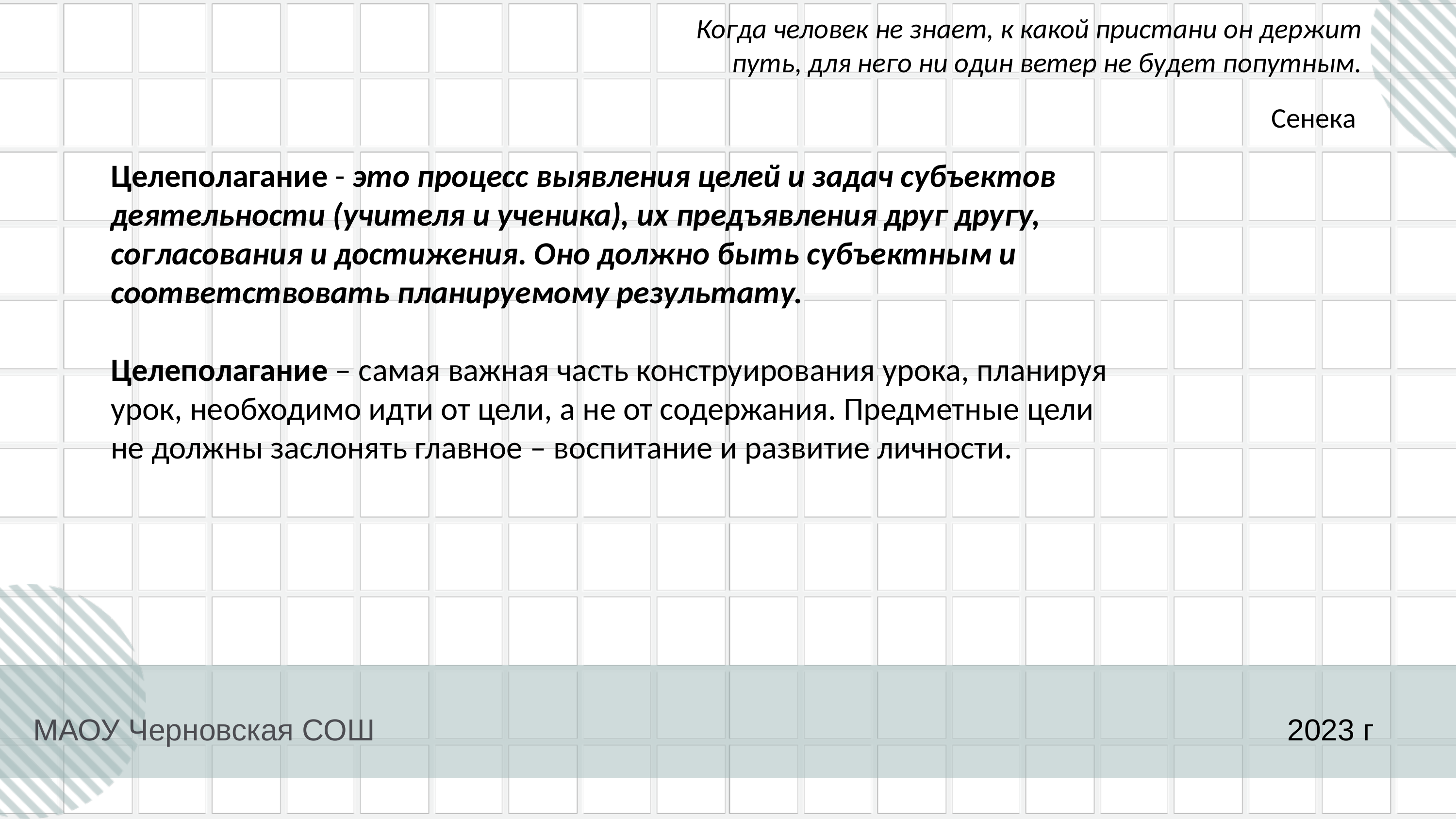

Когда человек не знает, к какой пристани он держит путь, для него ни один ветер не будет попутным.
Сенека
Целеполагание - это процесс выявления целей и задач субъек­тов деятельности (учителя и ученика), их предъявления друг другу, согласования и достижения. Оно должно быть субъектным и соответствовать планируемому результату.

Целеполагание – самая важная часть конструирования урока, планируя урок, необходимо идти от цели, а не от содержания. Предметные цели не должны заслонять главное – воспитание и развитие личности.

МАОУ Черновская СОШ
2023 г